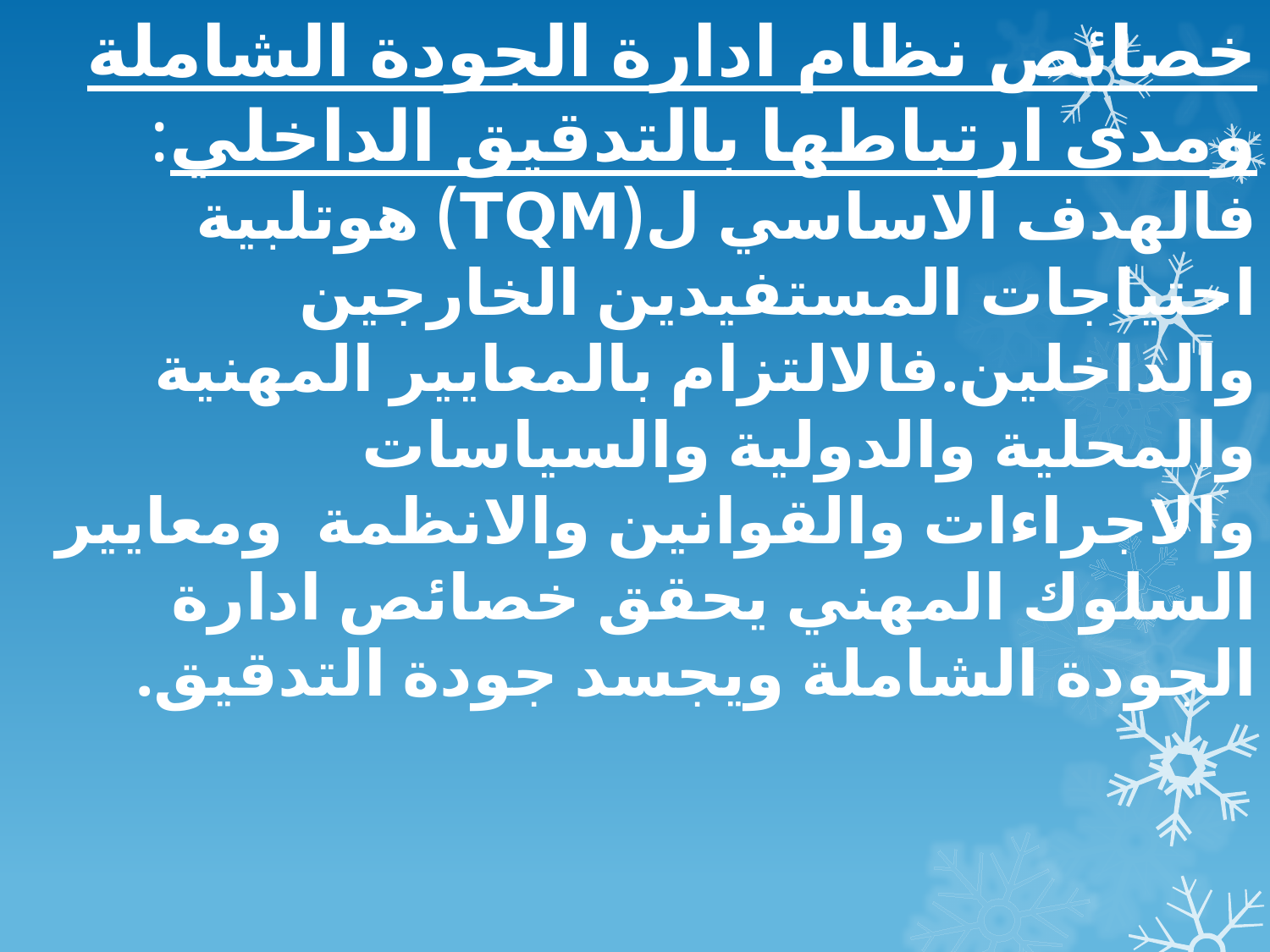

خصائص نظام ادارة الجودة الشاملة ومدى ارتباطها بالتدقيق الداخلي:
فالهدف الاساسي ل(TQM) هوتلبية احتياجات المستفيدين الخارجين والداخلين.فالالتزام بالمعايير المهنية والمحلية والدولية والسياسات والاجراءات والقوانين والانظمة  ومعايير السلوك المهني يحقق خصائص ادارة الجودة الشاملة ويجسد جودة التدقيق.